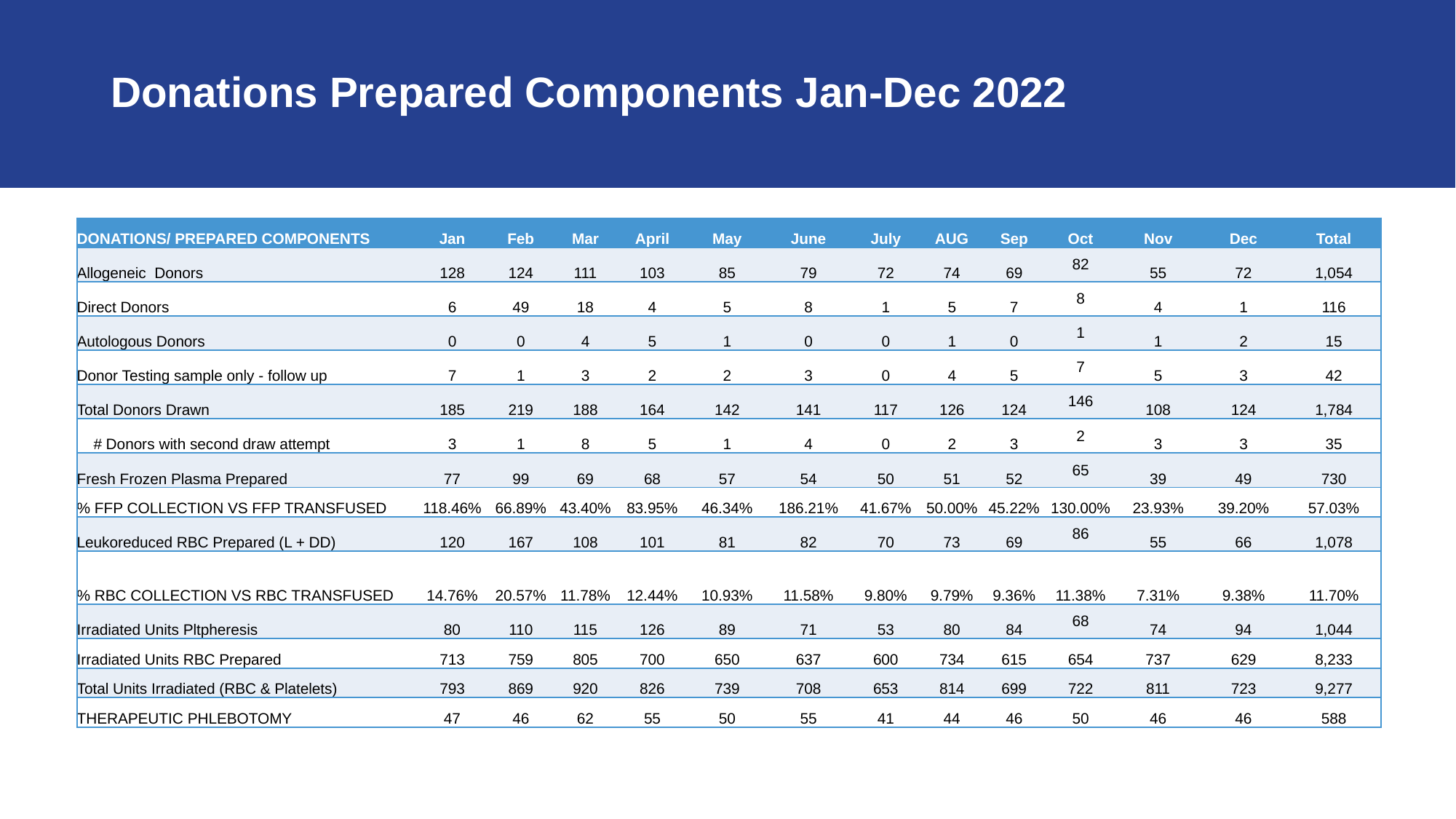

# Donations Prepared Components Jan-Dec 2022
| DONATIONS/ PREPARED COMPONENTS | Jan | Feb | Mar | April | May | June | July | AUG | Sep | Oct | Nov | Dec | Total |
| --- | --- | --- | --- | --- | --- | --- | --- | --- | --- | --- | --- | --- | --- |
| Allogeneic Donors | 128 | 124 | 111 | 103 | 85 | 79 | 72 | 74 | 69 | 82 | 55 | 72 | 1,054 |
| Direct Donors | 6 | 49 | 18 | 4 | 5 | 8 | 1 | 5 | 7 | 8 | 4 | 1 | 116 |
| Autologous Donors | 0 | 0 | 4 | 5 | 1 | 0 | 0 | 1 | 0 | 1 | 1 | 2 | 15 |
| Donor Testing sample only - follow up | 7 | 1 | 3 | 2 | 2 | 3 | 0 | 4 | 5 | 7 | 5 | 3 | 42 |
| Total Donors Drawn | 185 | 219 | 188 | 164 | 142 | 141 | 117 | 126 | 124 | 146 | 108 | 124 | 1,784 |
| # Donors with second draw attempt | 3 | 1 | 8 | 5 | 1 | 4 | 0 | 2 | 3 | 2 | 3 | 3 | 35 |
| Fresh Frozen Plasma Prepared | 77 | 99 | 69 | 68 | 57 | 54 | 50 | 51 | 52 | 65 | 39 | 49 | 730 |
| % FFP COLLECTION VS FFP TRANSFUSED | 118.46% | 66.89% | 43.40% | 83.95% | 46.34% | 186.21% | 41.67% | 50.00% | 45.22% | 130.00% | 23.93% | 39.20% | 57.03% |
| Leukoreduced RBC Prepared (L + DD) | 120 | 167 | 108 | 101 | 81 | 82 | 70 | 73 | 69 | 86 | 55 | 66 | 1,078 |
| % RBC COLLECTION VS RBC TRANSFUSED | 14.76% | 20.57% | 11.78% | 12.44% | 10.93% | 11.58% | 9.80% | 9.79% | 9.36% | 11.38% | 7.31% | 9.38% | 11.70% |
| Irradiated Units Pltpheresis | 80 | 110 | 115 | 126 | 89 | 71 | 53 | 80 | 84 | 68 | 74 | 94 | 1,044 |
| Irradiated Units RBC Prepared | 713 | 759 | 805 | 700 | 650 | 637 | 600 | 734 | 615 | 654 | 737 | 629 | 8,233 |
| Total Units Irradiated (RBC & Platelets) | 793 | 869 | 920 | 826 | 739 | 708 | 653 | 814 | 699 | 722 | 811 | 723 | 9,277 |
| THERAPEUTIC PHLEBOTOMY | 47 | 46 | 62 | 55 | 50 | 55 | 41 | 44 | 46 | 50 | 46 | 46 | 588 |